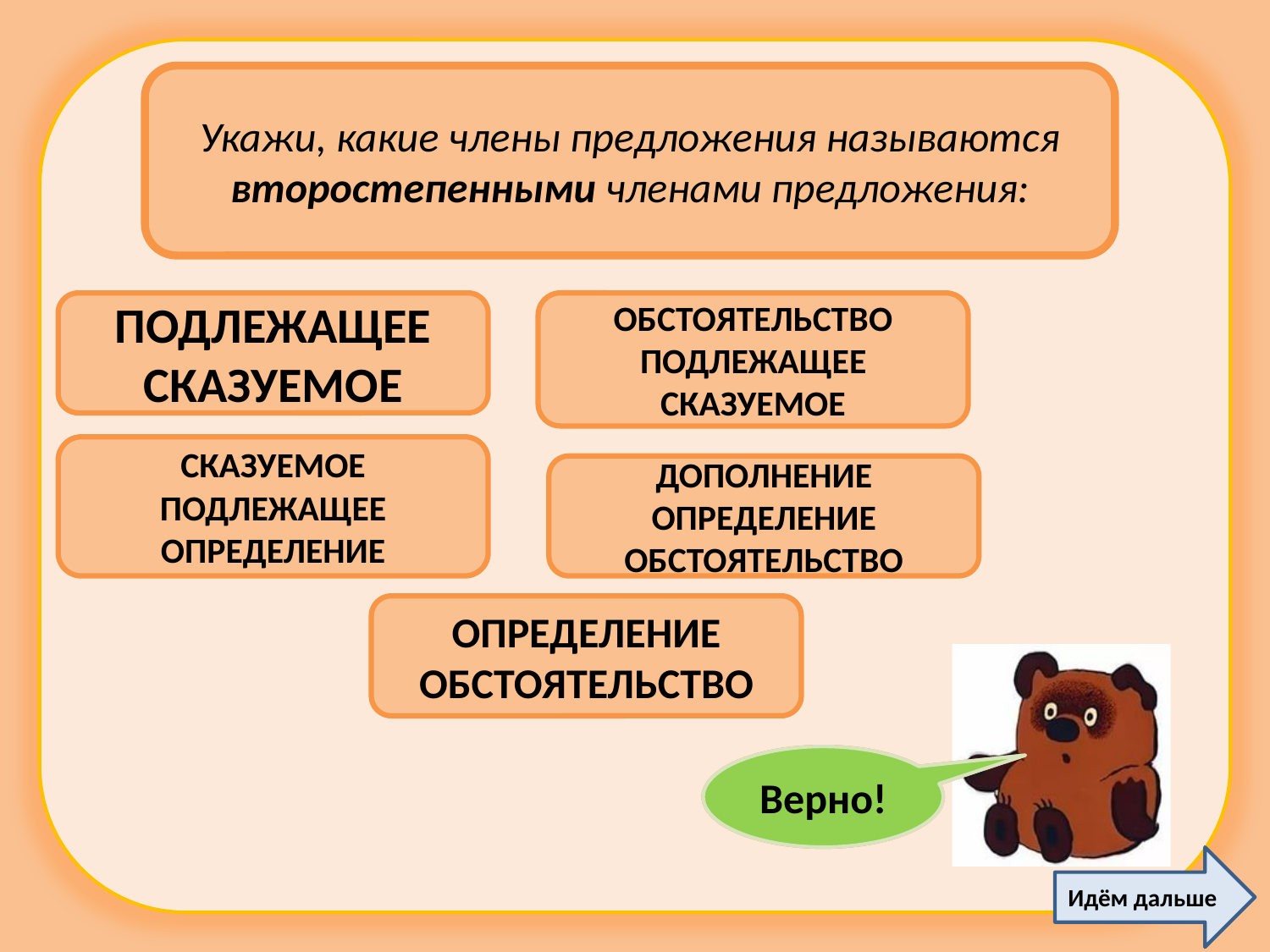

Укажи, какие члены предложения называются второстепенными членами предложения:

ПОДЛЕЖАЩЕЕ
СКАЗУЕМОЕ
ОБСТОЯТЕЛЬСТВО
ПОДЛЕЖАЩЕЕ
СКАЗУЕМОЕ

СКАЗУЕМОЕ
ПОДЛЕЖАЩЕЕ
ОПРЕДЕЛЕНИЕ
ДОПОЛНЕНИЕ
ОПРЕДЕЛЕНИЕ
ОБСТОЯТЕЛЬСТВО
ОПРЕДЕЛЕНИЕ
ОБСТОЯТЕЛЬСТВО
Подумай еще
Верно!
Идём дальше